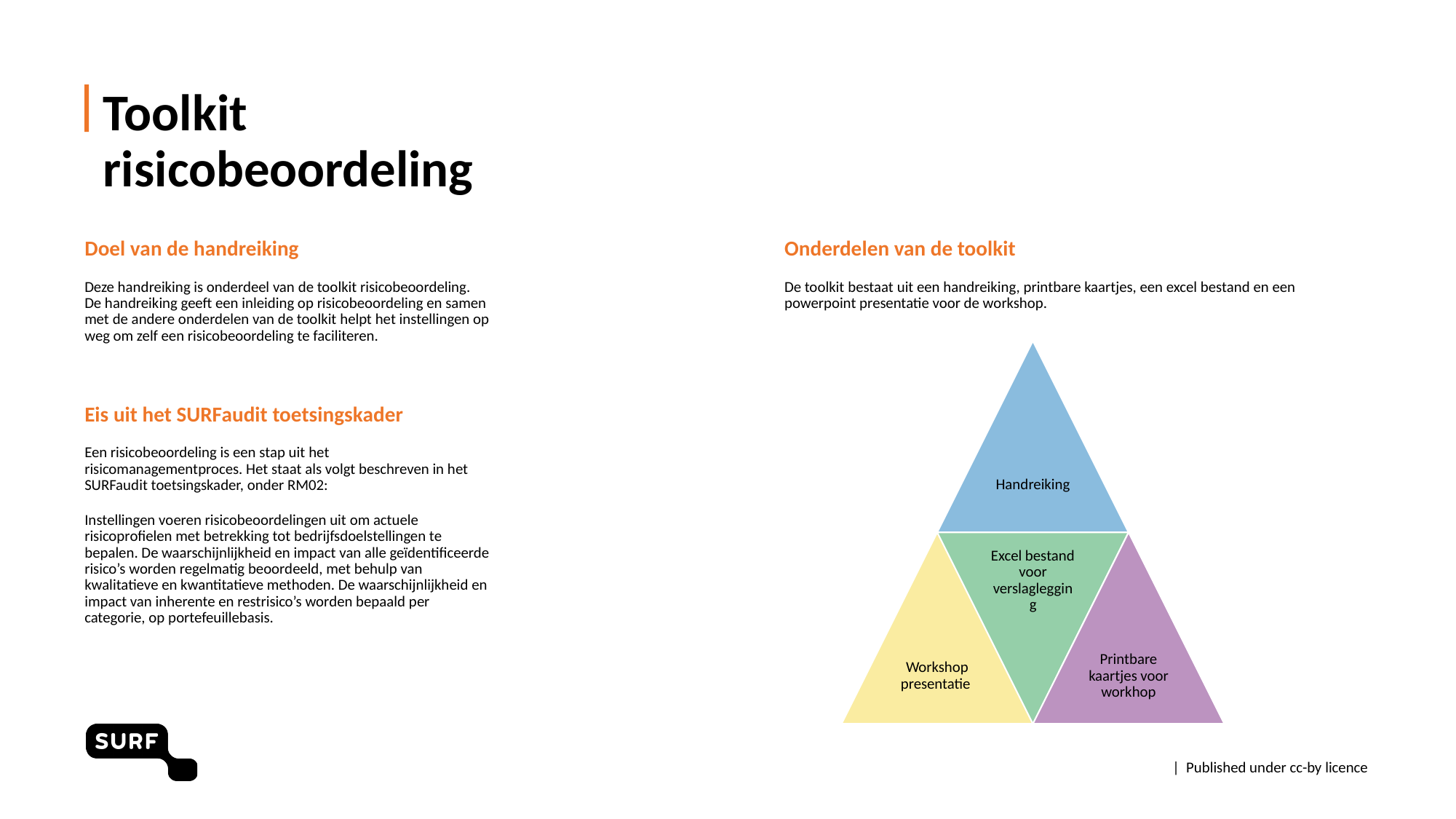

# Column 1x + Image

Toolkit risicobeoordeling
Doel van de handreiking
Deze handreiking is onderdeel van de toolkit risicobeoordeling. De handreiking geeft een inleiding op risicobeoordeling en samen met de andere onderdelen van de toolkit helpt het instellingen op weg om zelf een risicobeoordeling te faciliteren.

Eis uit het SURFaudit toetsingskader
Een risicobeoordeling is een stap uit het risicomanagementproces. Het staat als volgt beschreven in het SURFaudit toetsingskader, onder RM02:
Instellingen voeren risicobeoordelingen uit om actuele risicoprofielen met betrekking tot bedrijfsdoelstellingen te bepalen. De waarschijnlijkheid en impact van alle geïdentificeerde risico’s worden regelmatig beoordeeld, met behulp van kwalitatieve en kwantitatieve methoden. De waarschijnlijkheid en impact van inherente en restrisico’s worden bepaald per categorie, op portefeuillebasis.

Onderdelen van de toolkit
De toolkit bestaat uit een handreiking, printbare kaartjes, een excel bestand en een powerpoint presentatie voor de workshop.
Handreiking
Workshop presentatie
Excel bestand voor verslaglegging
Printbare kaartjes voor workhop

|  Published under cc-by licence